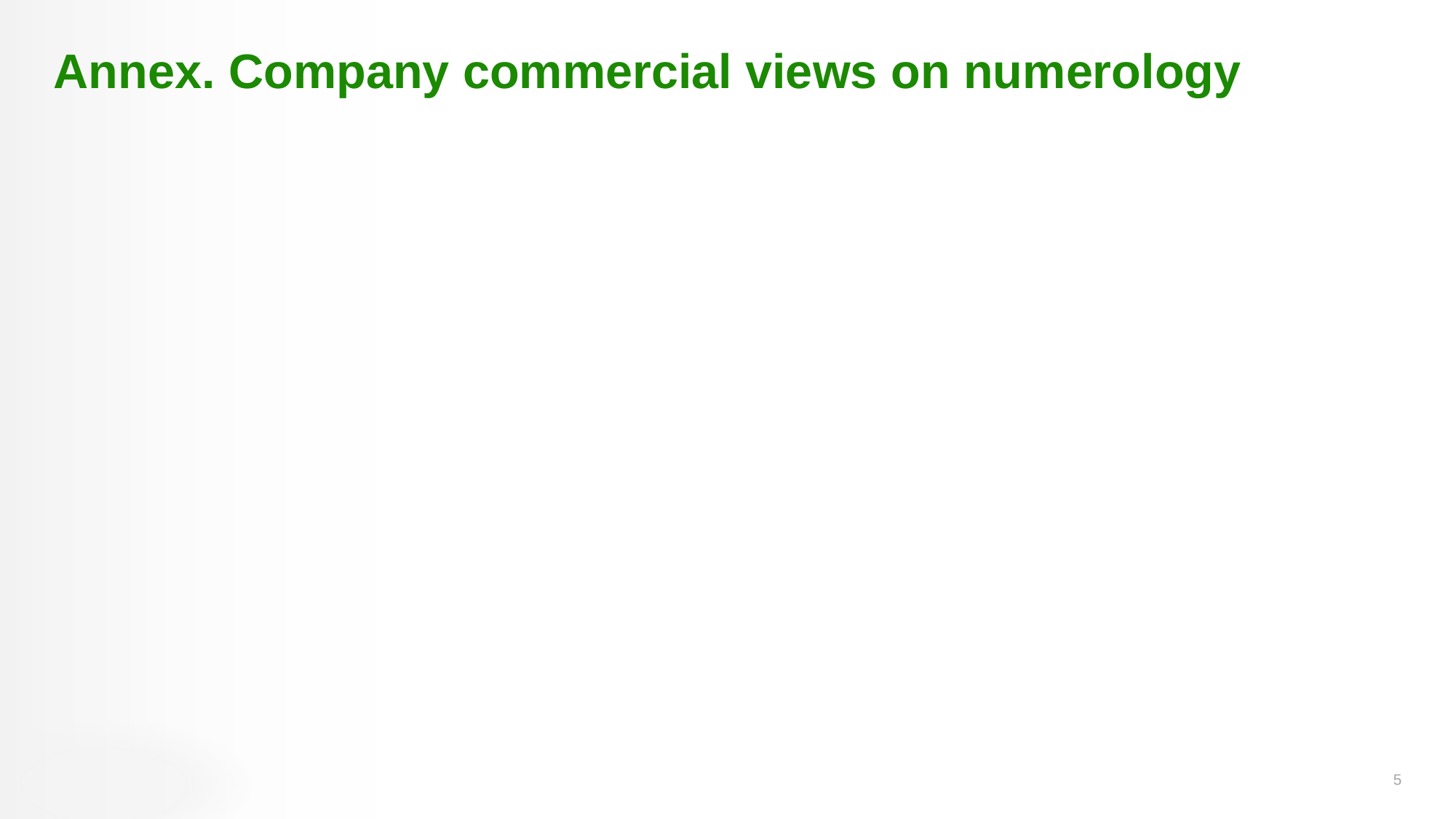

# Annex. Company commercial views on numerology